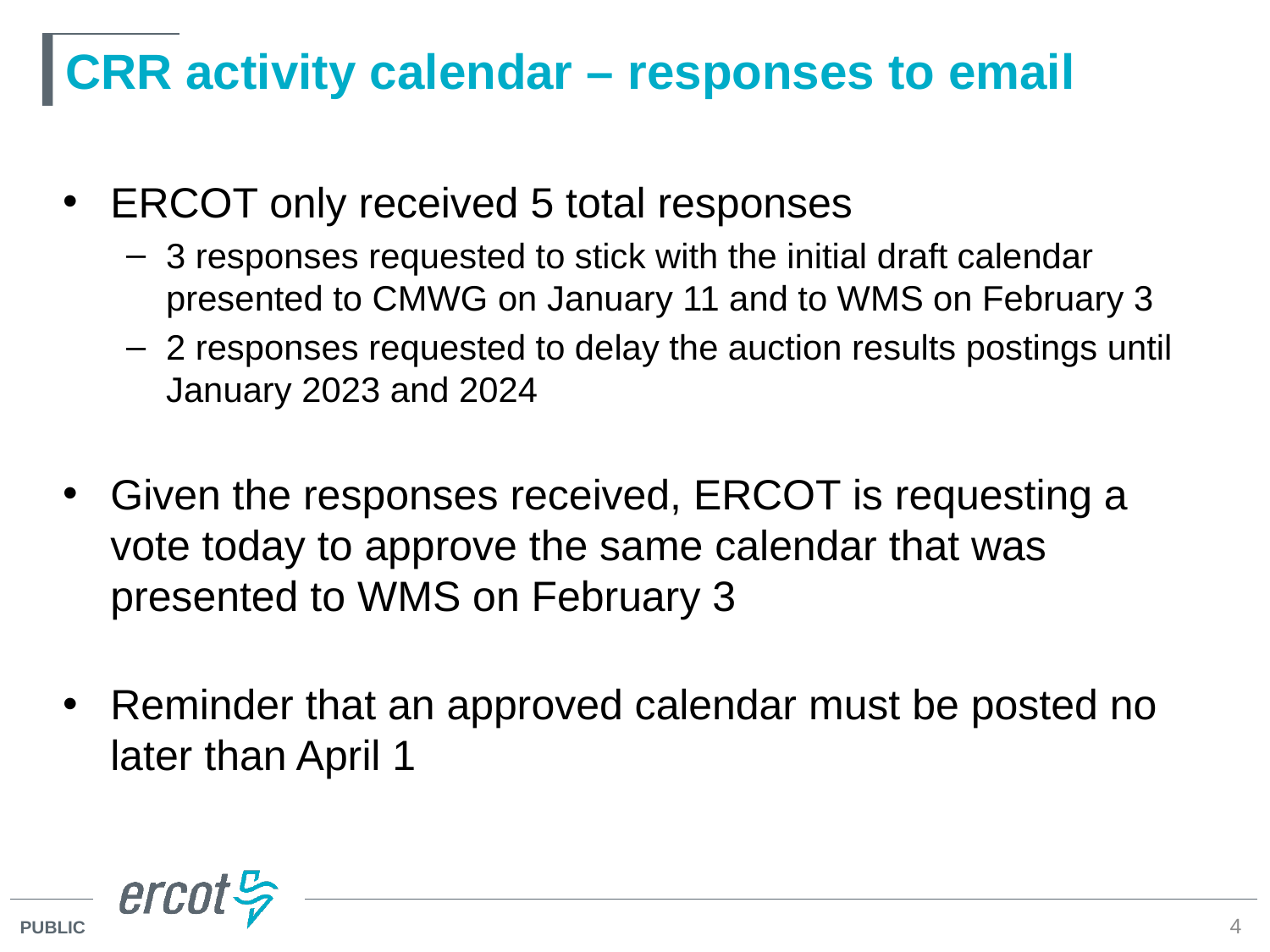

# CRR activity calendar – responses to email
ERCOT only received 5 total responses
3 responses requested to stick with the initial draft calendar presented to CMWG on January 11 and to WMS on February 3
2 responses requested to delay the auction results postings until January 2023 and 2024

Given the responses received, ERCOT is requesting a vote today to approve the same calendar that was presented to WMS on February 3

Reminder that an approved calendar must be posted no later than April 1

4